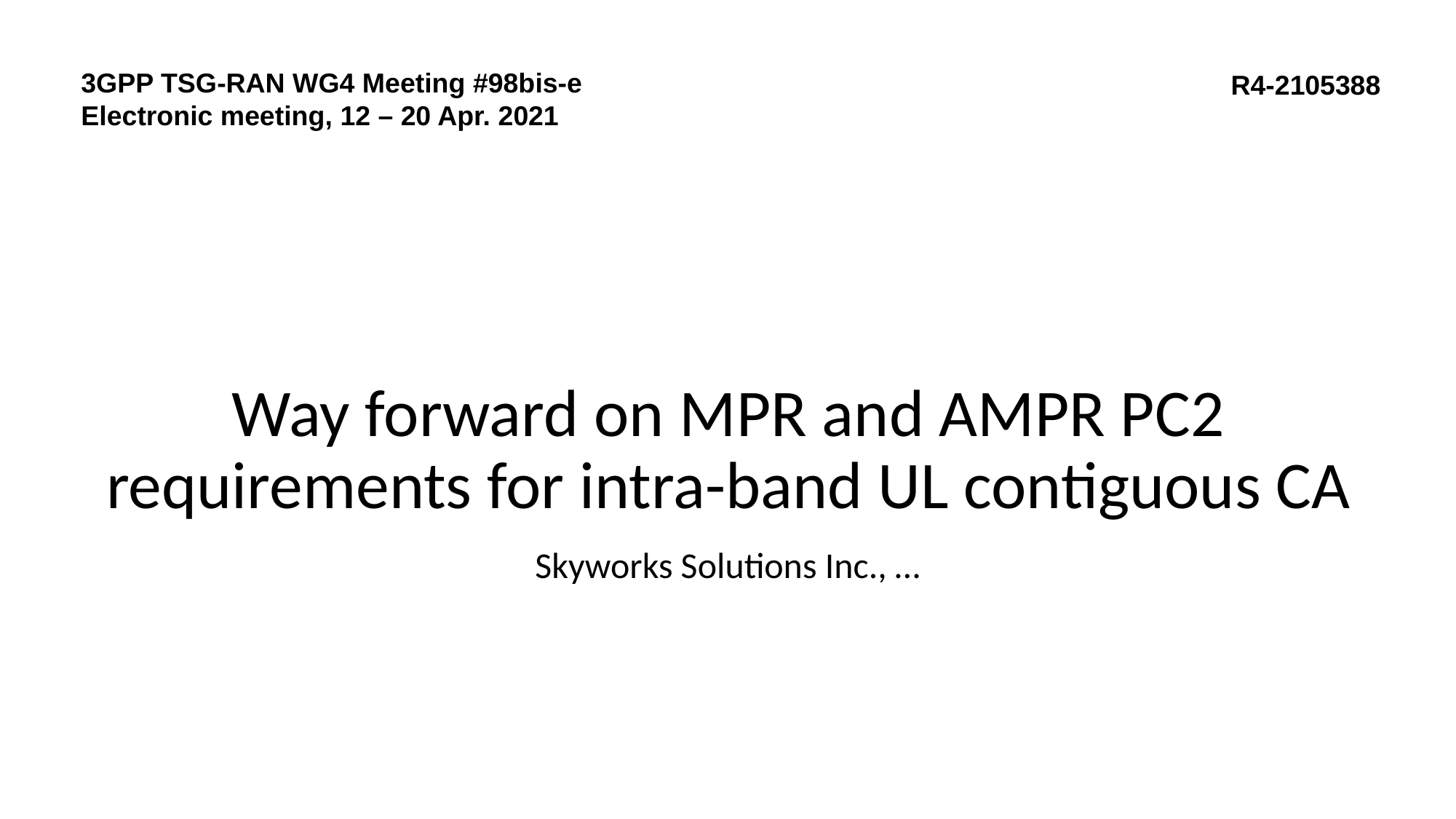

3GPP TSG-RAN WG4 Meeting #98bis-e
Electronic meeting, 12 – 20 Apr. 2021
R4-2105388
# Way forward on MPR and AMPR PC2 requirements for intra-band UL contiguous CA
Skyworks Solutions Inc., …